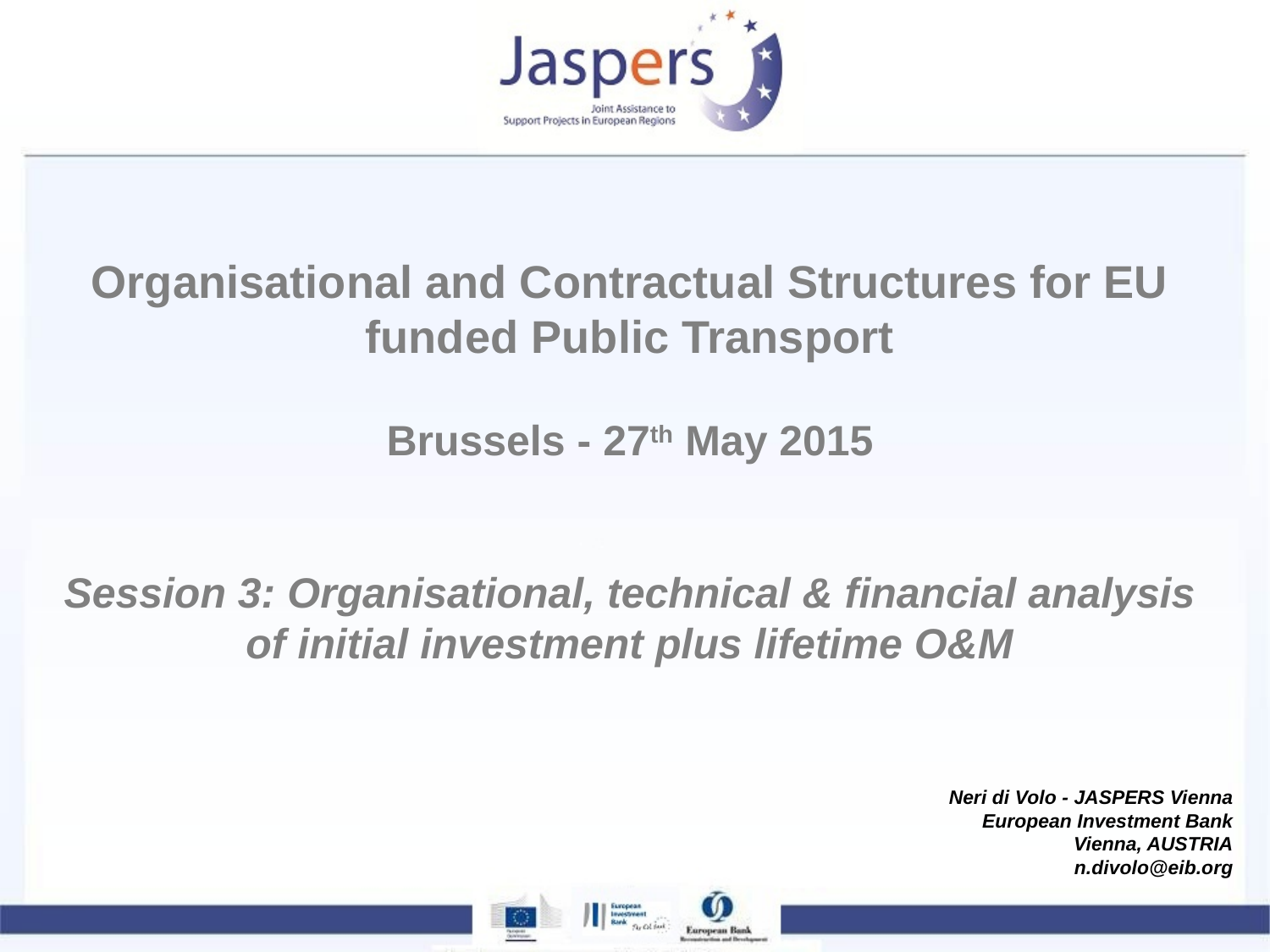

Organisational and Contractual Structures for EU funded Public Transport

Brussels - 27th May 2015

Session 3: Organisational, technical & financial analysis of initial investment plus lifetime O&M
Neri di Volo - JASPERS Vienna
European Investment Bank
Vienna, AUSTRIA
n.divolo@eib.org